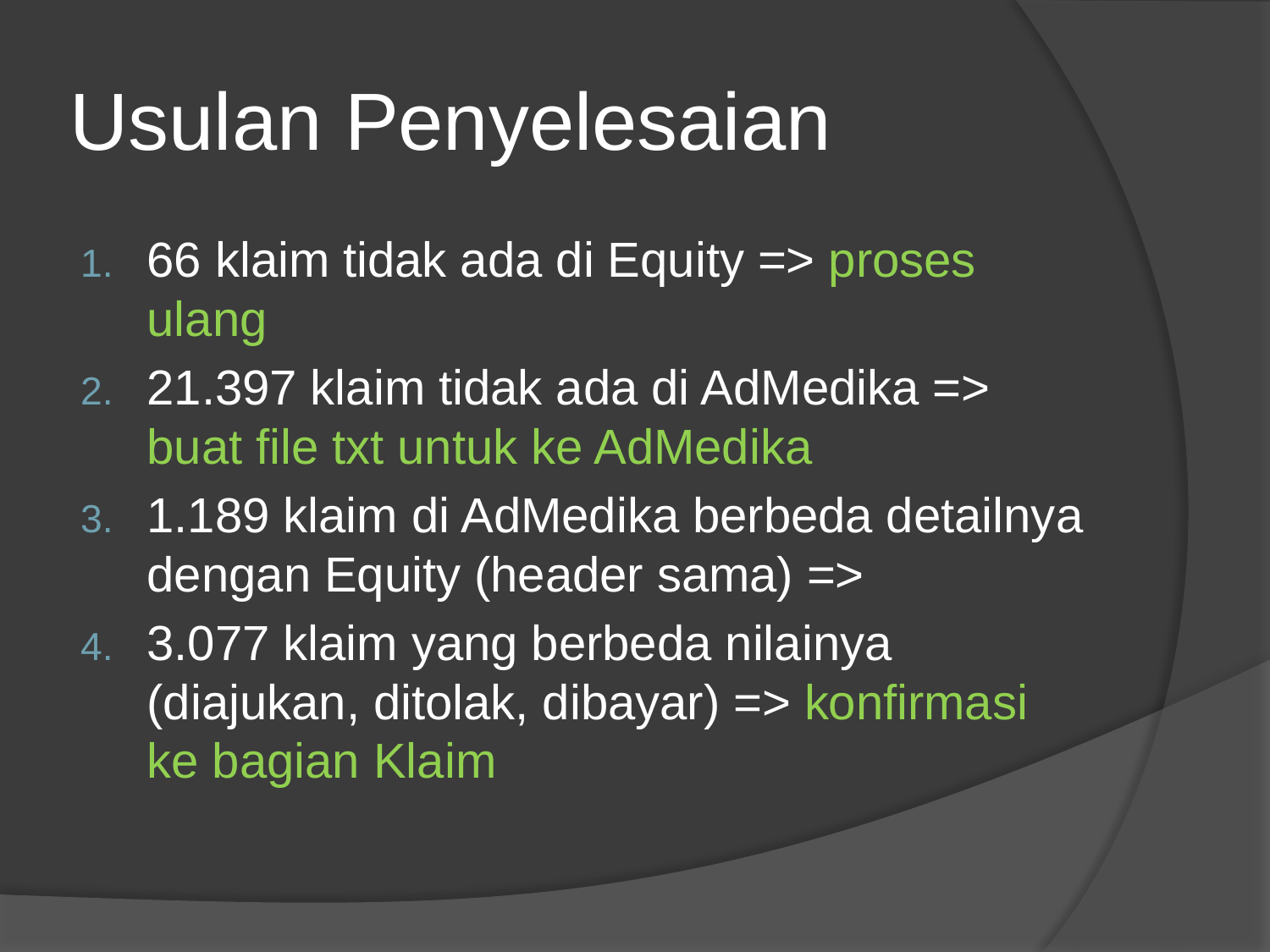

# Usulan Penyelesaian
66 klaim tidak ada di Equity => proses ulang
21.397 klaim tidak ada di AdMedika => buat file txt untuk ke AdMedika
1.189 klaim di AdMedika berbeda detailnya dengan Equity (header sama) =>
3.077 klaim yang berbeda nilainya (diajukan, ditolak, dibayar) => konfirmasi ke bagian Klaim